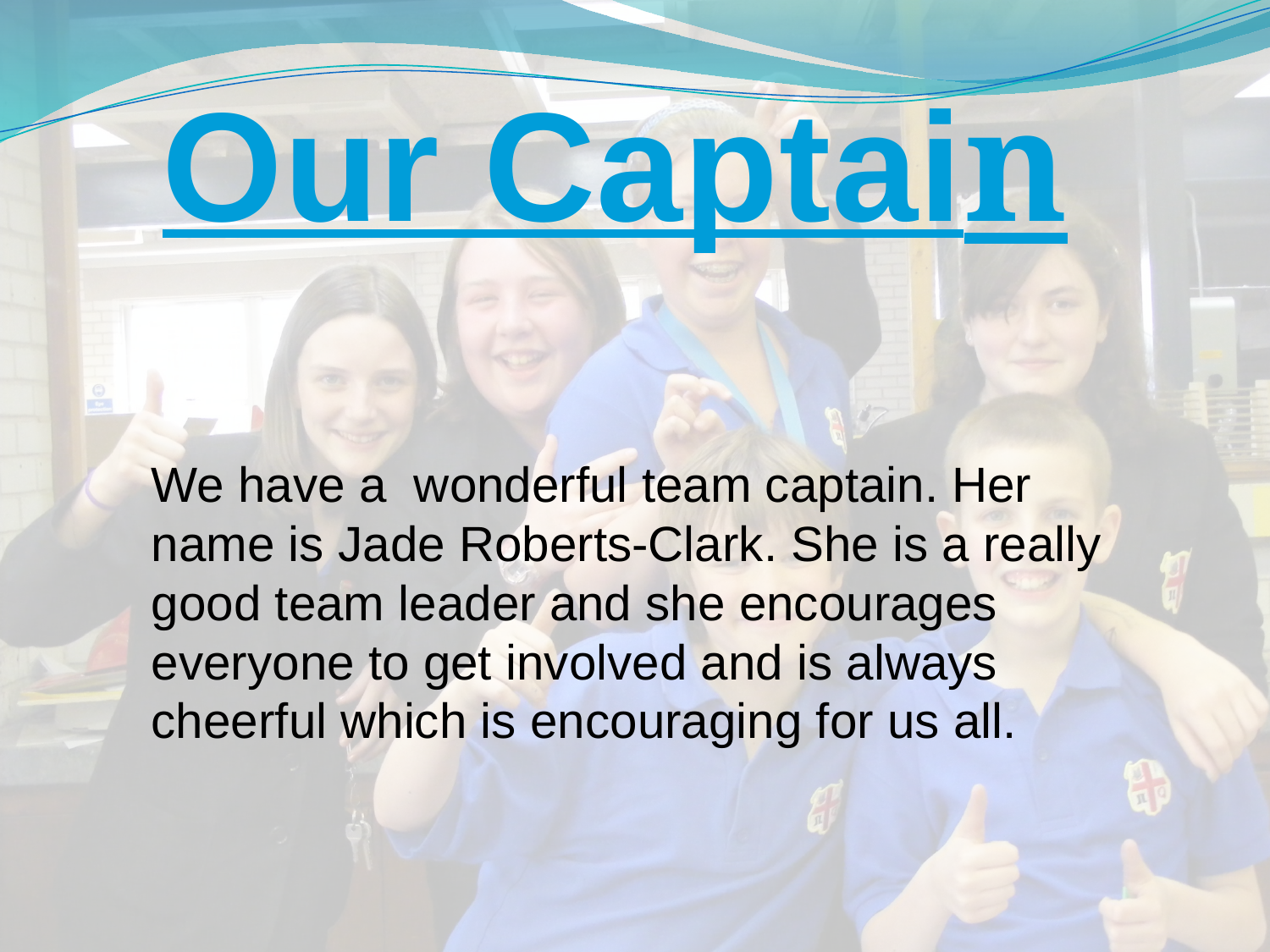

Our Captain
We have a  wonderful team captain. Her name is Jade Roberts-Clark. She is a really good team leader and she encourages everyone to get involved and is always cheerful which is encouraging for us all.